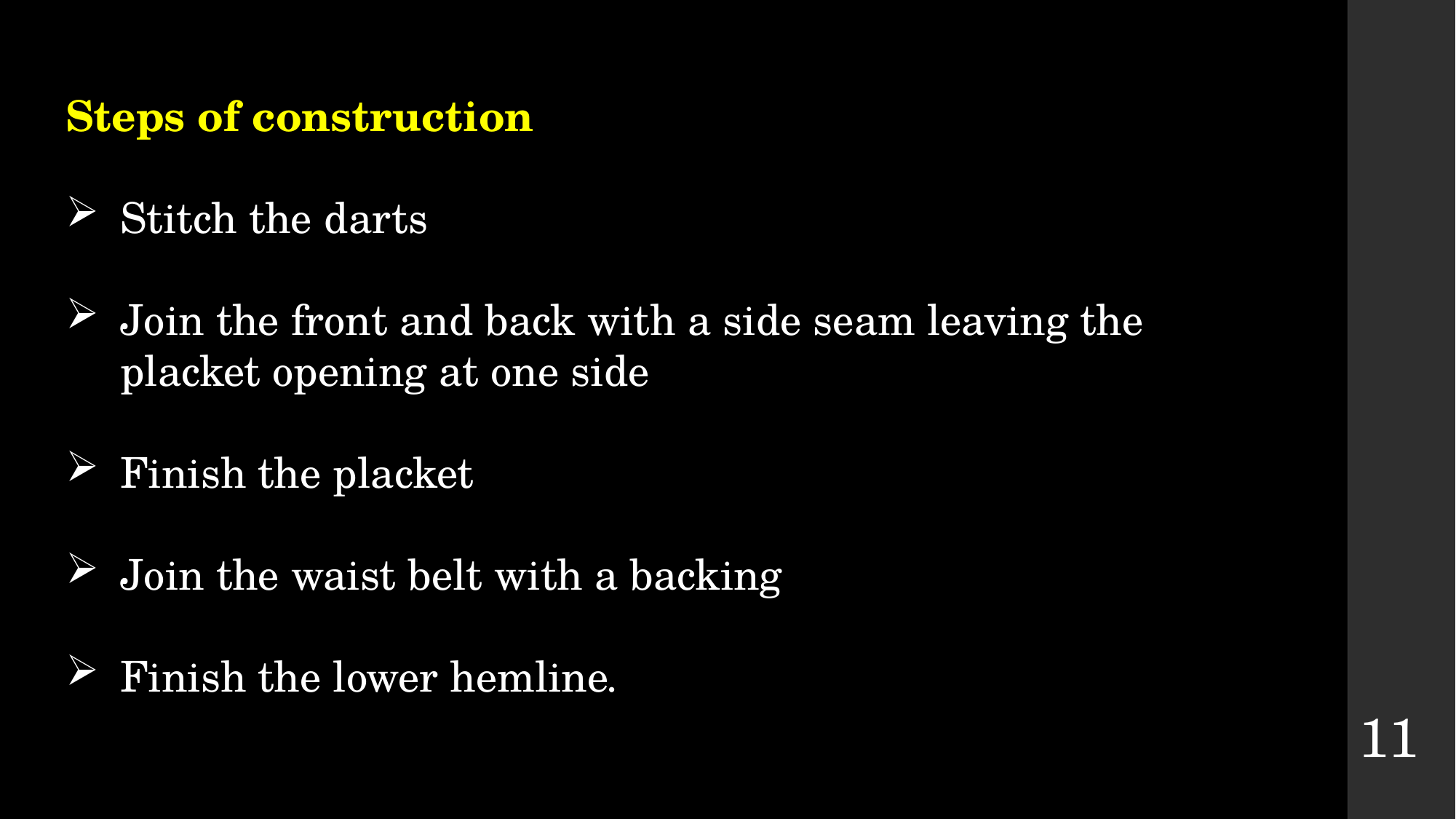

Steps of construction

Stitch the darts

Join the front and back with a side seam leaving the placket opening at one side

Finish the placket

Join the waist belt with a backing

Finish the lower hemline.
11